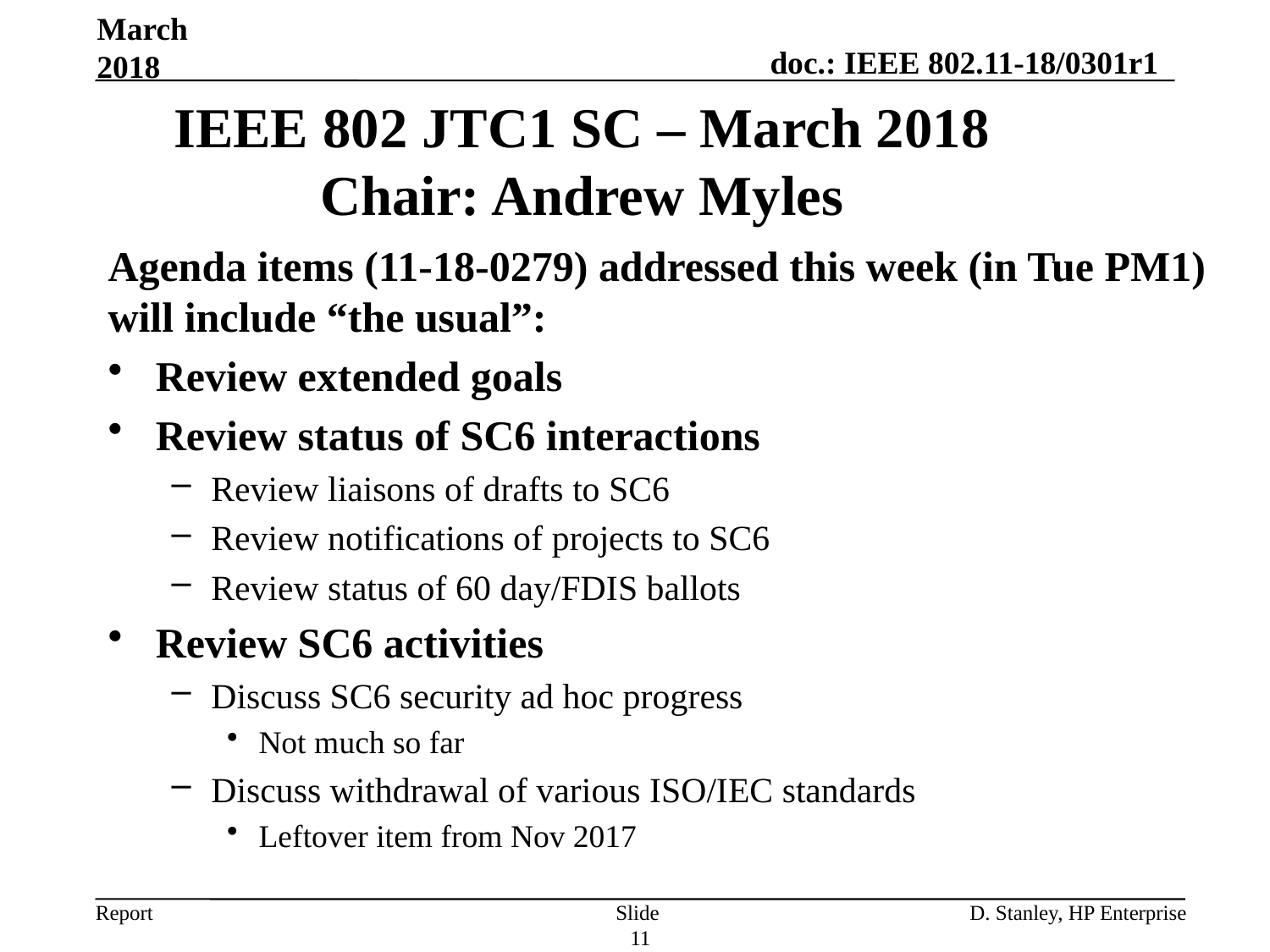

March 2018
IEEE 802 JTC1 SC – March 2018
Chair: Andrew Myles
Agenda items (11-18-0279) addressed this week (in Tue PM1) will include “the usual”:
Review extended goals
Review status of SC6 interactions
Review liaisons of drafts to SC6
Review notifications of projects to SC6
Review status of 60 day/FDIS ballots
Review SC6 activities
Discuss SC6 security ad hoc progress
Not much so far
Discuss withdrawal of various ISO/IEC standards
Leftover item from Nov 2017
Slide 11
D. Stanley, HP Enterprise